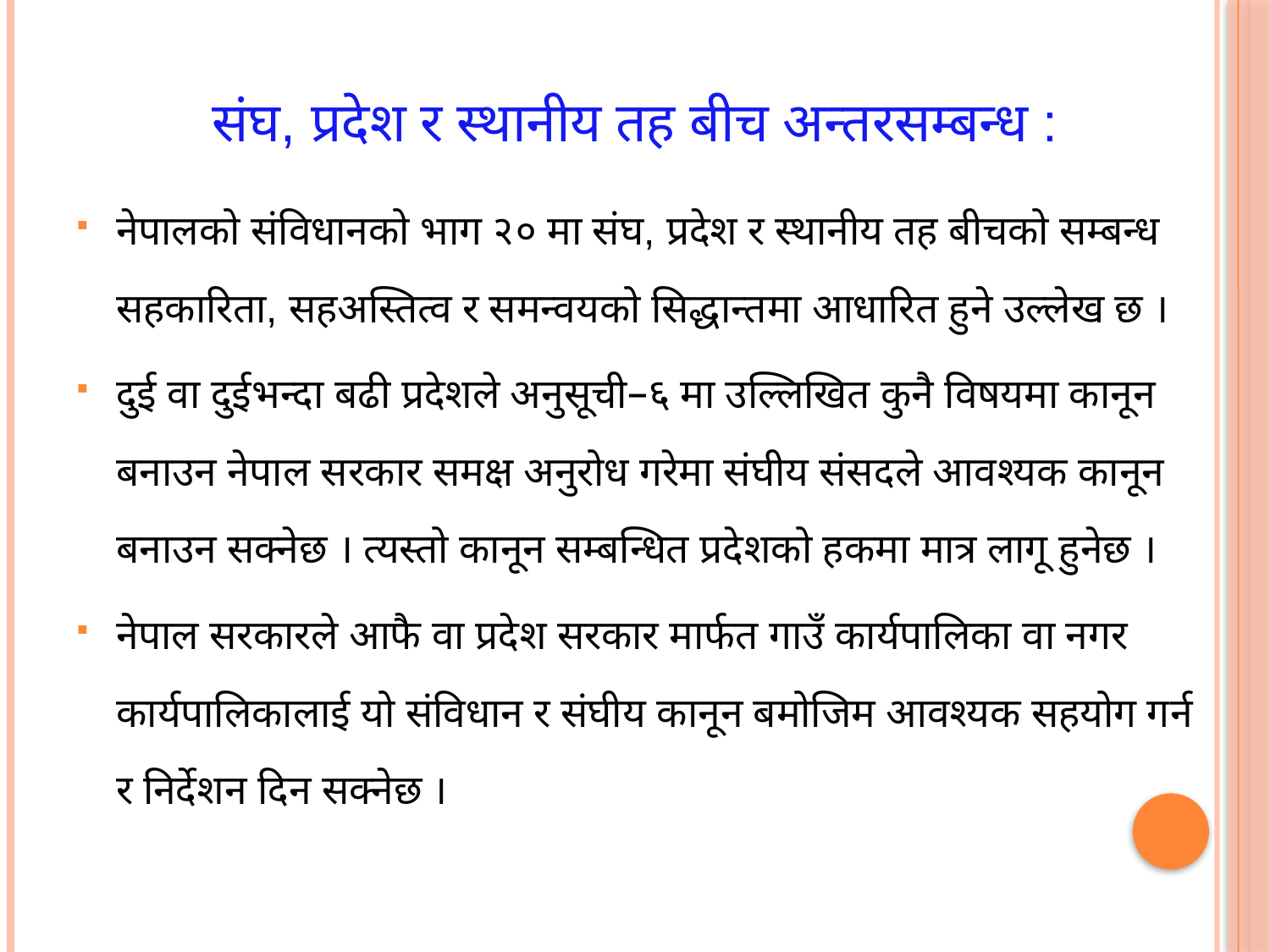

# संघ, प्रदेश र स्थानीय तह बीच अन्तरसम्बन्ध :
नेपालको संविधानको भाग २० मा संघ, प्रदेश र स्थानीय तह बीचको सम्बन्ध सहकारिता, सहअस्तित्व र समन्वयको सिद्धान्तमा आधारित हुने उल्लेख छ ।
दुई वा दुईभन्दा बढी प्रदेशले अनुसूची–६ मा उल्लिखित कुनै विषयमा कानून बनाउन नेपाल सरकार समक्ष अनुरोध गरेमा संघीय संसदले आवश्यक कानून बनाउन सक्नेछ । त्यस्तो कानून सम्बन्धित प्रदेशको हकमा मात्र लागू हुनेछ ।
नेपाल सरकारले आफै वा प्रदेश सरकार मार्फत गाउँ कार्यपालिका वा नगर कार्यपालिकालाई यो संविधान र संघीय कानून बमोजिम आवश्यक सहयोग गर्न र निर्देशन दिन सक्नेछ ।